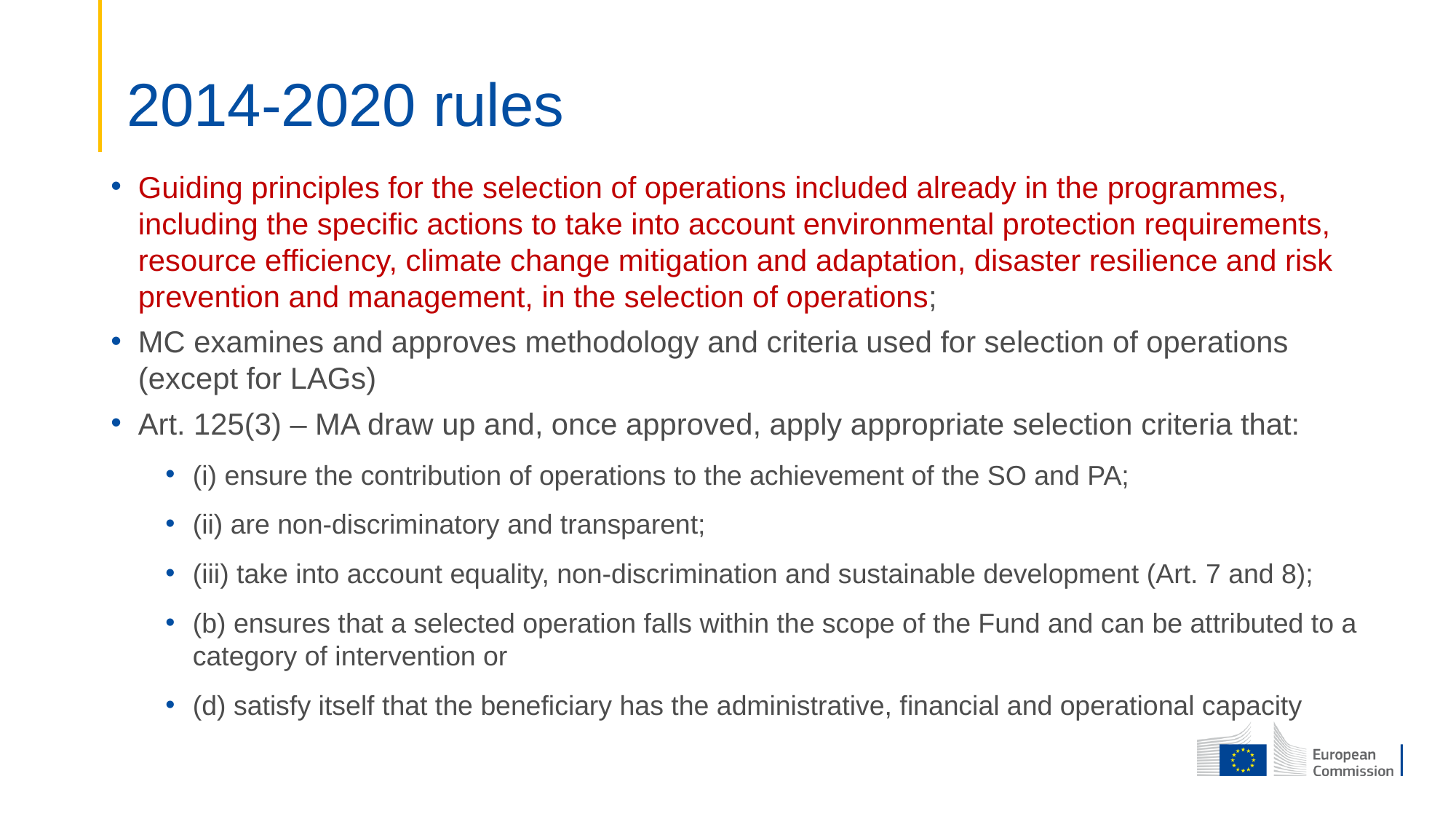

# 2014-2020 rules
Guiding principles for the selection of operations included already in the programmes, including the specific actions to take into account environmental protection requirements, resource efficiency, climate change mitigation and adaptation, disaster resilience and risk prevention and management, in the selection of operations;
MC examines and approves methodology and criteria used for selection of operations (except for LAGs)
Art. 125(3) – MA draw up and, once approved, apply appropriate selection criteria that:
(i) ensure the contribution of operations to the achievement of the SO and PA;
(ii) are non-discriminatory and transparent;
(iii) take into account equality, non-discrimination and sustainable development (Art. 7 and 8);
(b) ensures that a selected operation falls within the scope of the Fund and can be attributed to a category of intervention or
(d) satisfy itself that the beneficiary has the administrative, financial and operational capacity